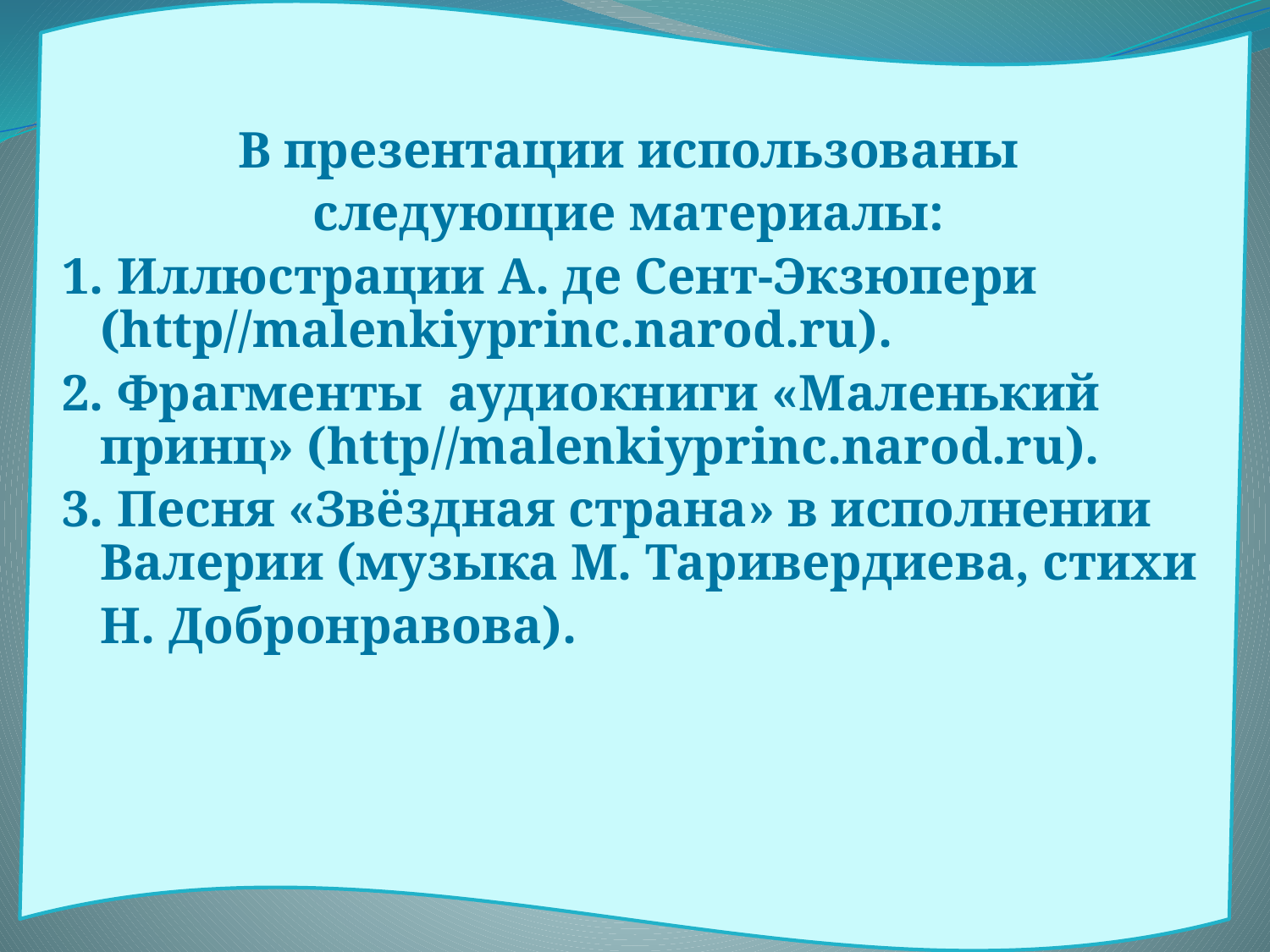

В презентации использованы
следующие материалы:
1. Иллюстрации А. де Сент-Экзюпери (http//malenkiyprinc.narod.ru).
2. Фрагменты  аудиокниги «Маленький принц» (http//malenkiyprinc.narod.ru).
3. Песня «Звёздная страна» в исполнении Валерии (музыка М. Таривердиева, стихи
   Н. Добронравова).